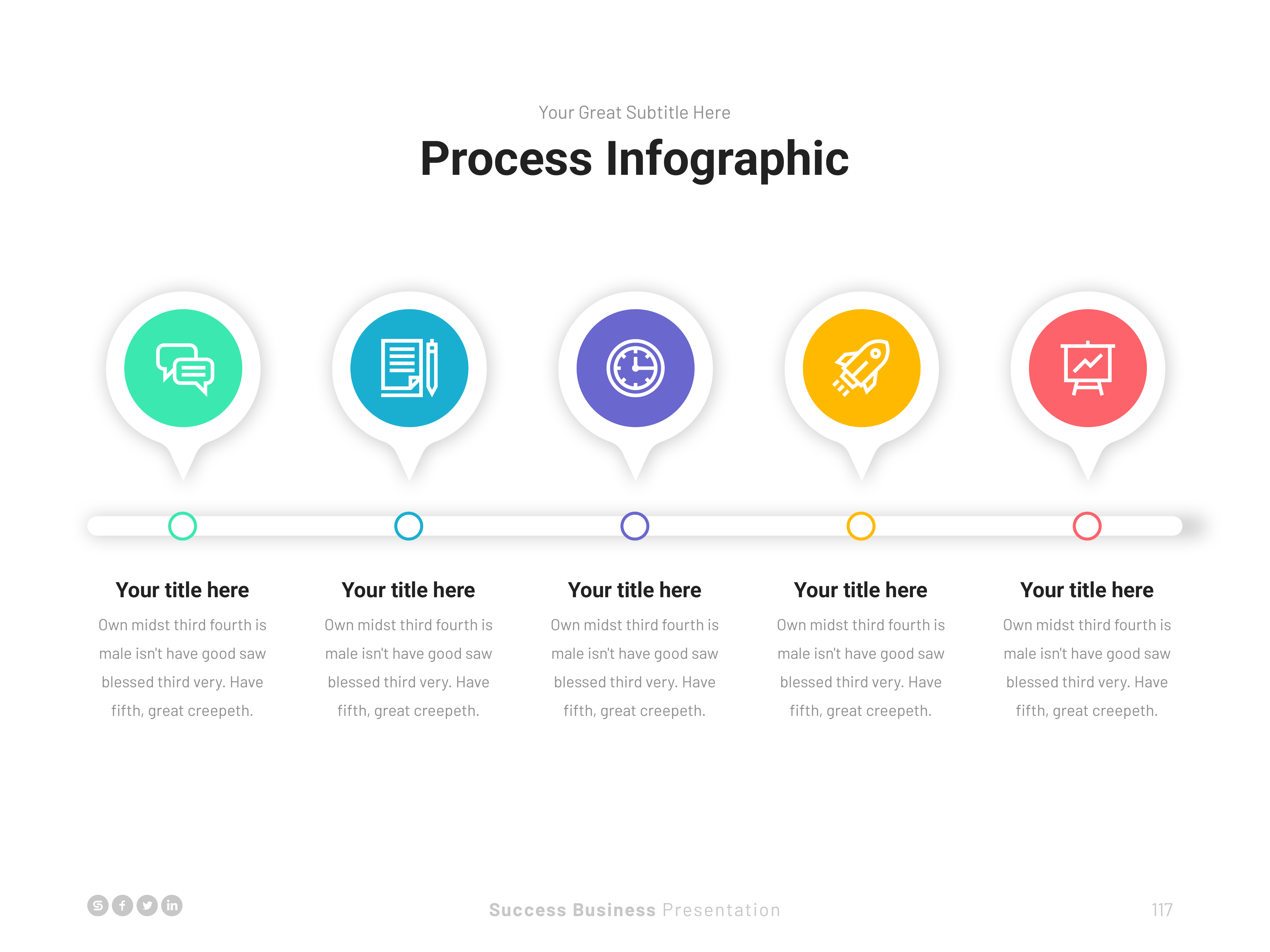

Your Great Subtitle Here
Process Infographic

Your title here
Own midst third fourth is male isn't have good saw blessed third very. Have fifth, great creepeth.
Your title here
Own midst third fourth is male isn't have good saw blessed third very. Have fifth, great creepeth.
Your title here
Own midst third fourth is male isn't have good saw blessed third very. Have fifth, great creepeth.
Your title here
Own midst third fourth is male isn't have good saw blessed third very. Have fifth, great creepeth.
Your title here
Own midst third fourth is male isn't have good saw blessed third very. Have fifth, great creepeth.